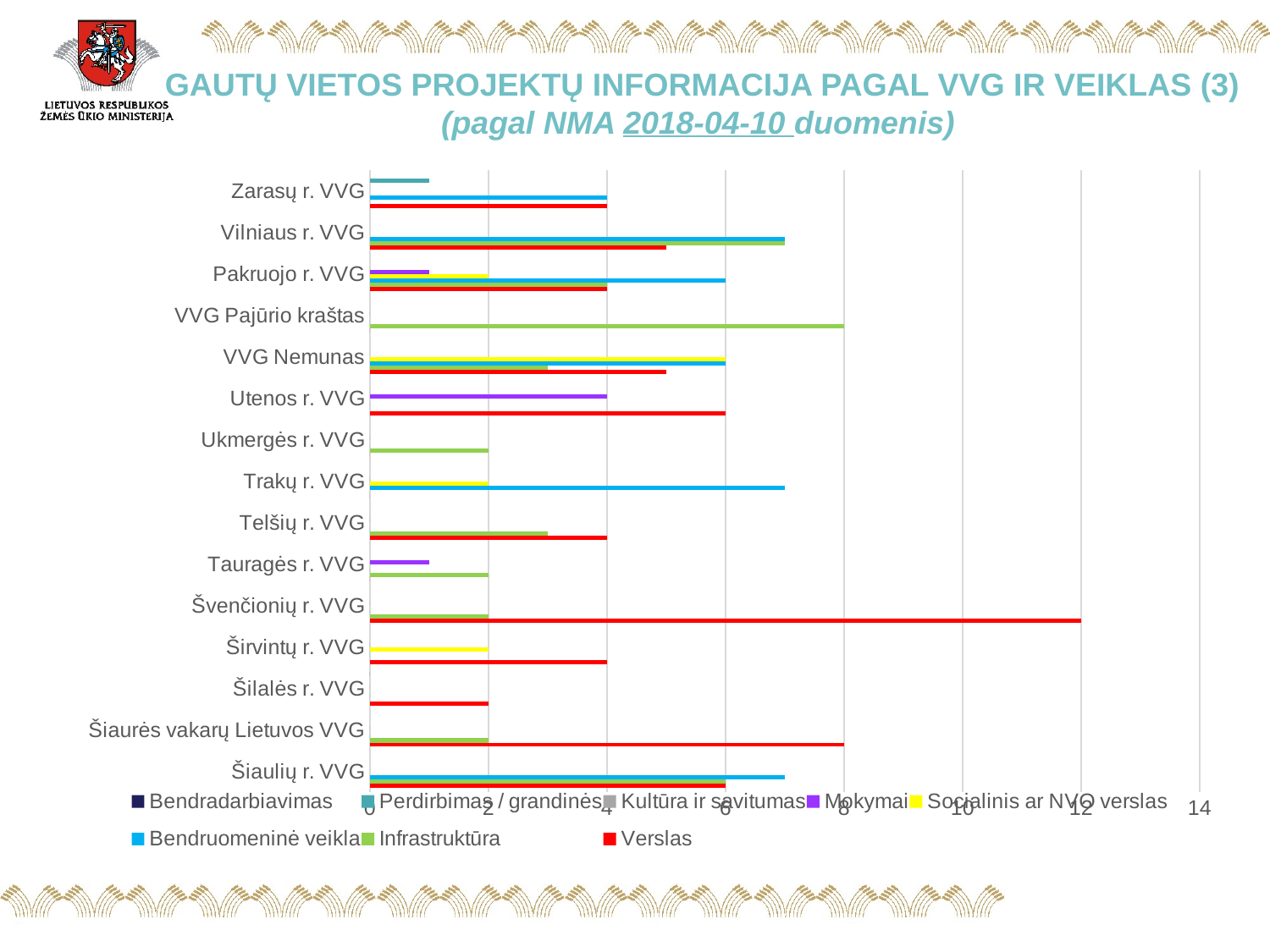

# GAUTŲ VIETOS PROJEKTŲ INFORMACIJA PAGAL VVG IR VEIKLAS (3) (pagal NMA 2018-04-10 duomenis)

### Chart

| Category | Verslas | Infrastruktūra | Bendruomeninė veikla | Socialinis ar NVO verslas | Mokymai | Kultūra ir savitumas | Perdirbimas / grandinės | Bendradarbiavimas |
|---|---|---|---|---|---|---|---|---|
| Šiaulių r. VVG | 6.0 | 6.0 | 7.0 | None | None | None | None | None |
| Šiaurės vakarų Lietuvos VVG | 8.0 | 2.0 | 0.0 | 0.0 | 0.0 | None | None | None |
| Šilalės r. VVG | 2.0 | 0.0 | 0.0 | 0.0 | 0.0 | None | None | 0.0 |
| Širvintų r. VVG | 4.0 | 0.0 | 0.0 | 2.0 | 0.0 | None | None | None |
| Švenčionių r. VVG | 12.0 | 2.0 | 0.0 | 0.0 | 0.0 | None | None | None |
| Tauragės r. VVG | 0.0 | 2.0 | 0.0 | 0.0 | 1.0 | None | None | None |
| Telšių r. VVG | 4.0 | 3.0 | 0.0 | 0.0 | 0.0 | 0.0 | None | None |
| Trakų r. VVG | 0.0 | 0.0 | 7.0 | 2.0 | 0.0 | None | None | None |
| Ukmergės r. VVG | 0.0 | 2.0 | 0.0 | 0.0 | 0.0 | None | None | None |
| Utenos r. VVG | 6.0 | 0.0 | 0.0 | None | 4.0 | 0.0 | None | None |
| VVG Nemunas | 5.0 | 3.0 | 6.0 | 6.0 | None | None | None | None |
| VVG Pajūrio kraštas | 0.0 | 8.0 | 0.0 | None | 0.0 | None | None | None |
| Pakruojo r. VVG | 4.0 | 4.0 | 6.0 | 2.0 | 1.0 | None | None | None |
| Vilniaus r. VVG | 5.0 | 7.0 | 7.0 | None | None | None | None | None |
| Zarasų r. VVG | 4.0 | None | 4.0 | None | None | None | 1.0 | None |